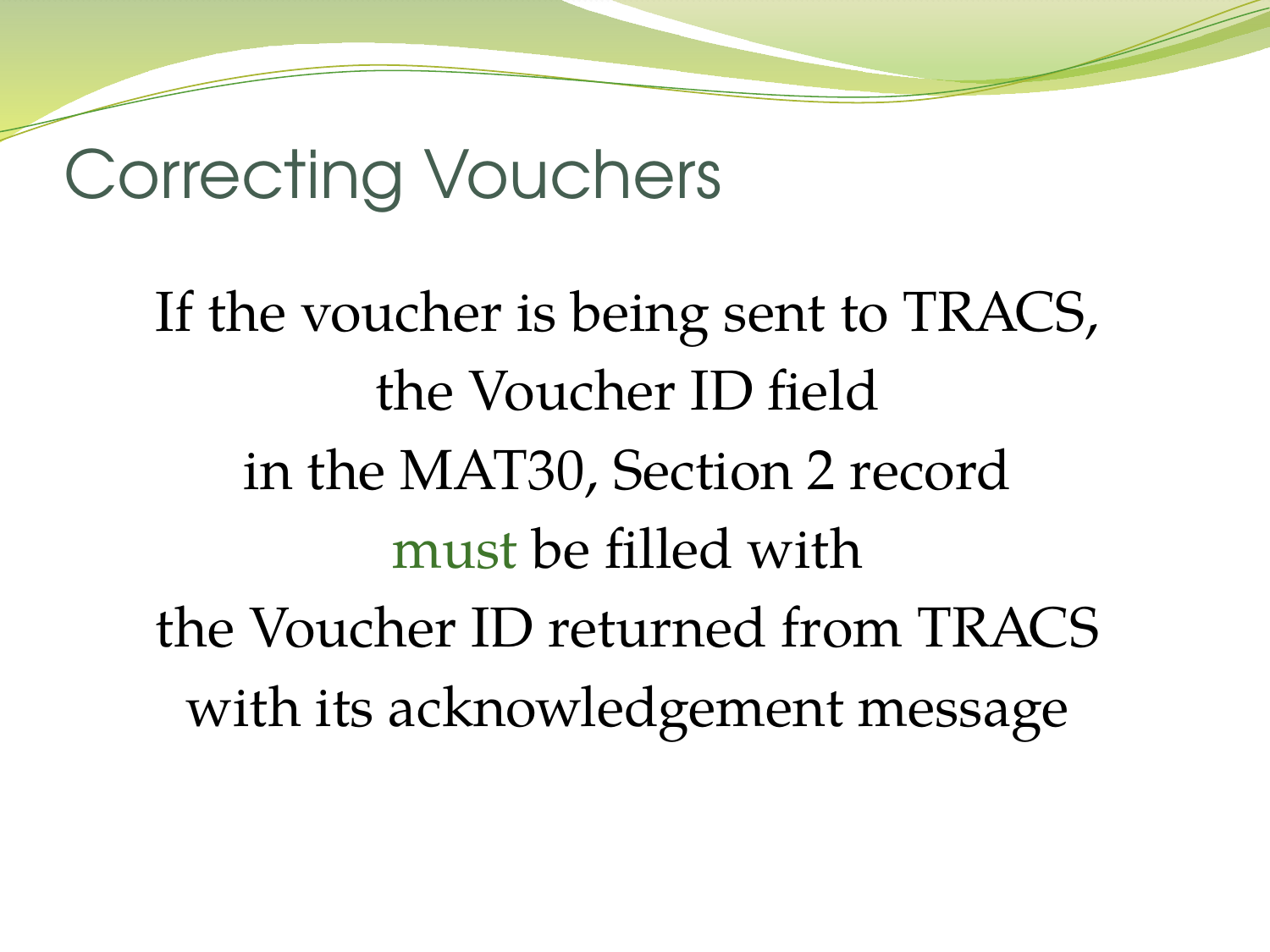

# Correcting Vouchers
If the voucher is being sent to TRACS,
the Voucher ID field
in the MAT30, Section 2 record
must be filled with
the Voucher ID returned from TRACS
with its acknowledgement message